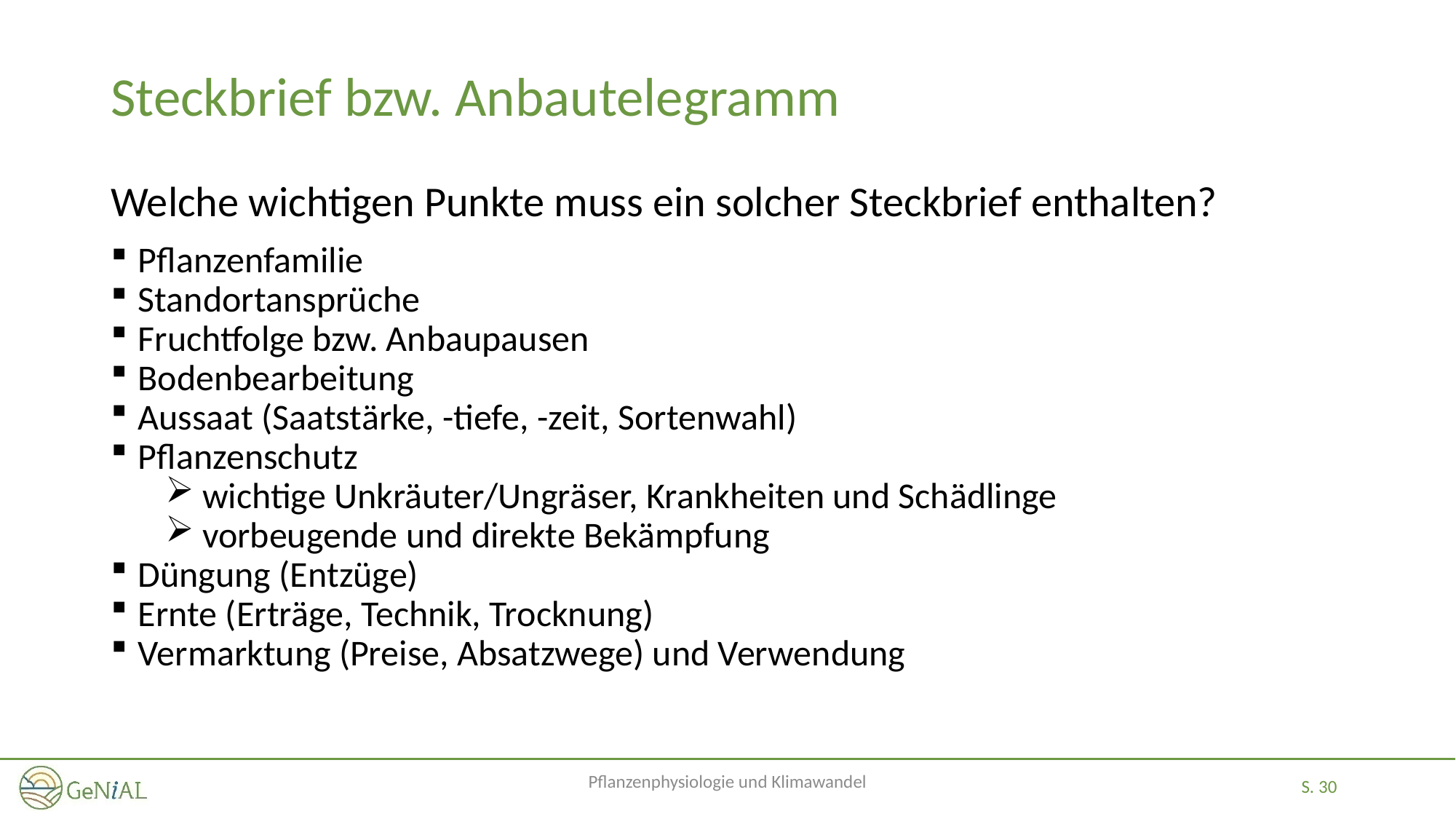

# Steckbrief bzw. Anbautelegramm
Welche wichtigen Punkte muss ein solcher Steckbrief enthalten?
Pflanzenfamilie
Standortansprüche
Fruchtfolge bzw. Anbaupausen
Bodenbearbeitung
Aussaat (Saatstärke, -tiefe, -zeit, Sortenwahl)
Pflanzenschutz
 wichtige Unkräuter/Ungräser, Krankheiten und Schädlinge
 vorbeugende und direkte Bekämpfung
Düngung (Entzüge)
Ernte (Erträge, Technik, Trocknung)
Vermarktung (Preise, Absatzwege) und Verwendung

Pflanzenphysiologie und Klimawandel